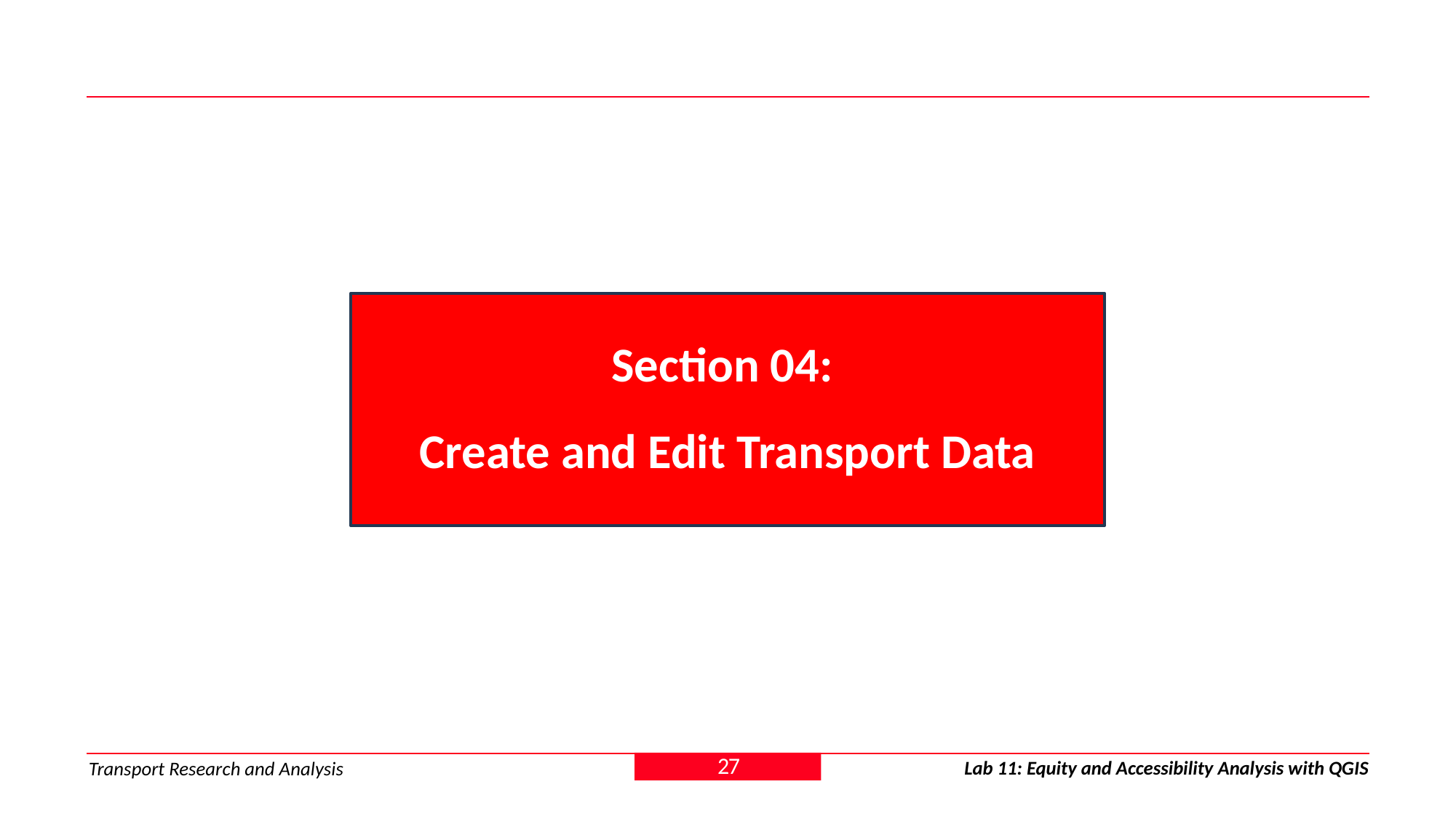

Section 04:
Create and Edit Transport Data